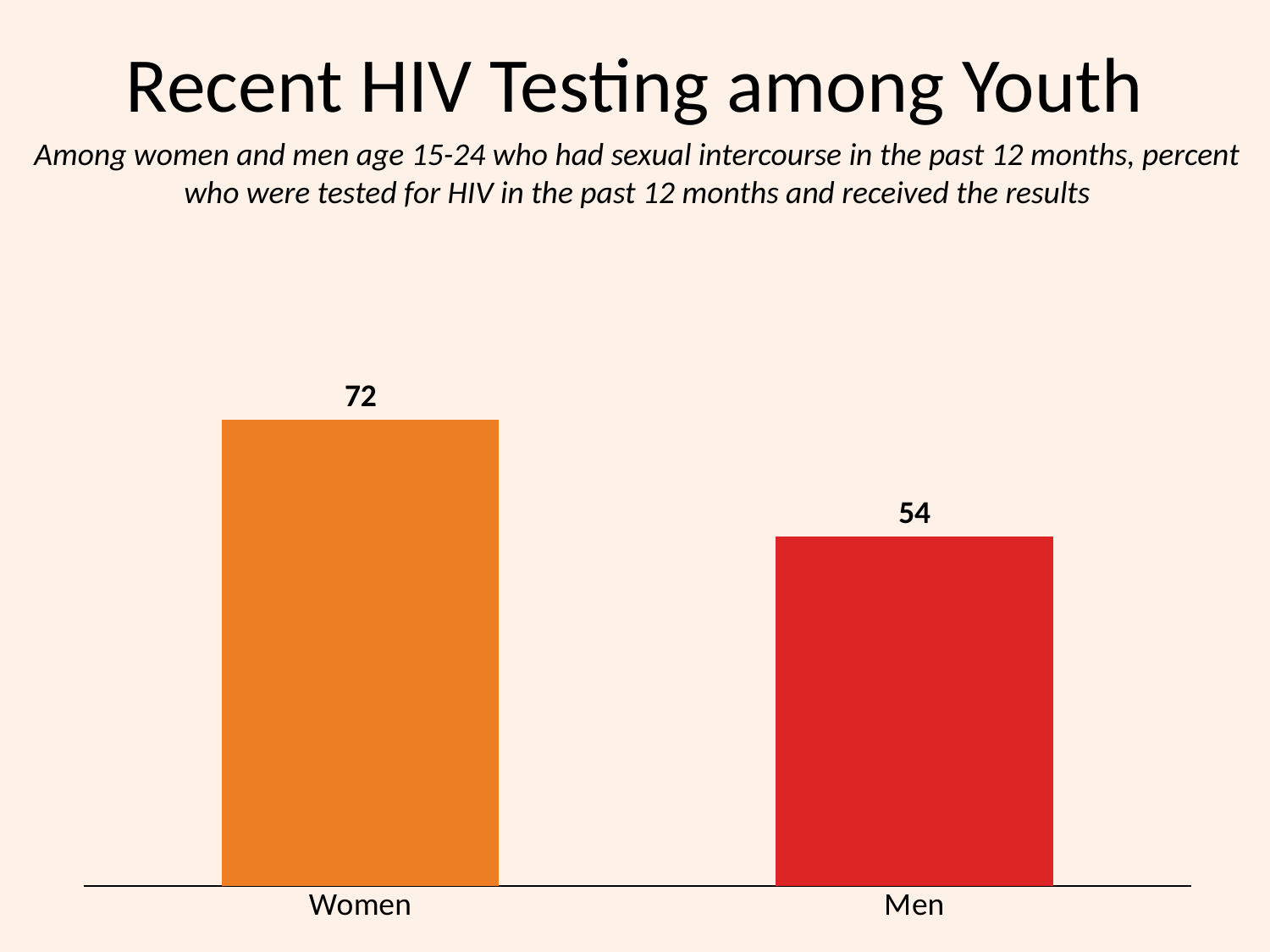

# Recent HIV Testing among Youth
Among women and men age 15-24 who had sexual intercourse in the past 12 months, percent who were tested for HIV in the past 12 months and received the results

### Chart

| Category | Column1 |
|---|---|
| Women | 72.0 |
| Men | 54.0 |